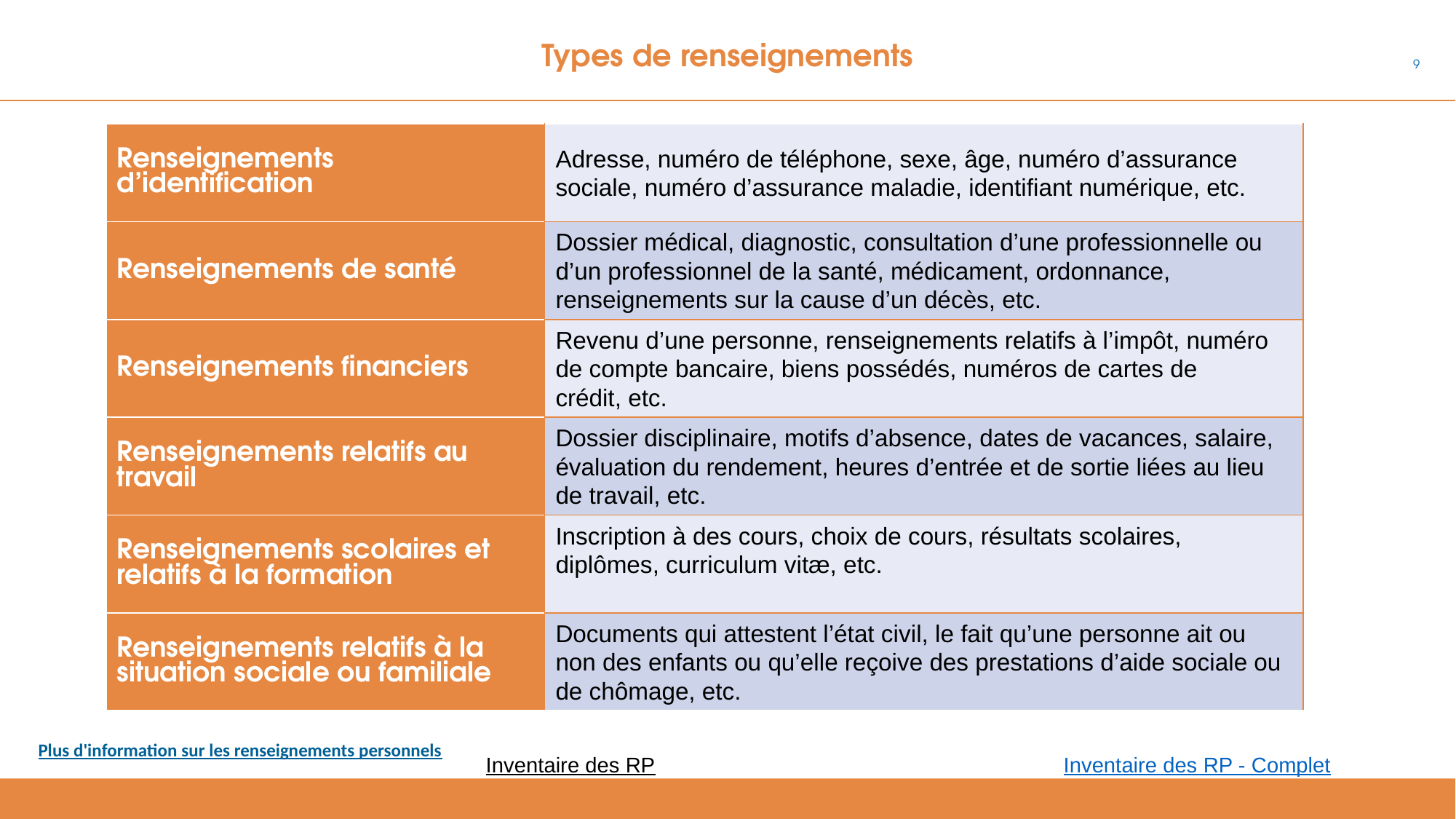

# Types de renseignements
9
| Renseignements d’identification | Adresse, numéro de téléphone, sexe, âge, numéro d’assurance sociale, numéro d’assurance maladie, identifiant numérique, etc. |
| --- | --- |
| Renseignements de santé | Dossier médical, diagnostic, consultation d’une professionnelle ou d’un professionnel de la santé, médicament, ordonnance, renseignements sur la cause d’un décès, etc. |
| Renseignements financiers | Revenu d’une personne, renseignements relatifs à l’impôt, numéro de compte bancaire, biens possédés, numéros de cartes de crédit, etc. |
| Renseignements relatifs au travail | Dossier disciplinaire, motifs d’absence, dates de vacances, salaire, évaluation du rendement, heures d’entrée et de sortie liées au lieu de travail, etc. |
| Renseignements scolaires et relatifs à la formation | Inscription à des cours, choix de cours, résultats scolaires, diplômes, curriculum vitæ, etc. |
| Renseignements relatifs à la situation sociale ou familiale | Documents qui attestent l’état civil, le fait qu’une personne ait ou non des enfants ou qu’elle reçoive des prestations d’aide sociale ou de chômage, etc. |
Plus d'information sur les renseignements personnels
Inventaire des RP                                                                    Inventaire des RP - Complet